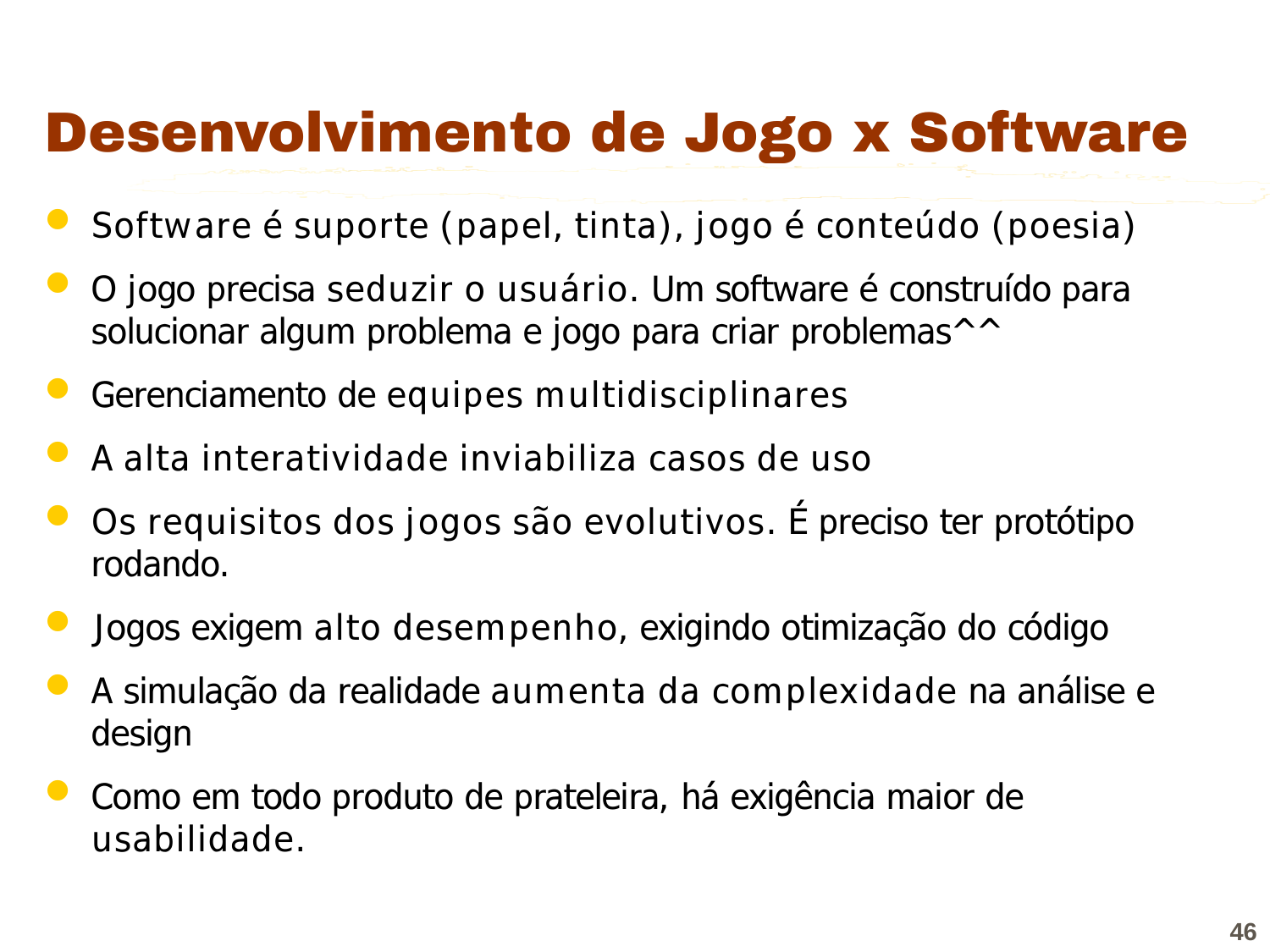

# Desenvolvimento de Jogo x Software
Software é suporte (papel, tinta), jogo é conteúdo (poesia)
O jogo precisa seduzir o usuário. Um software é construído para solucionar algum problema e jogo para criar problemas^^
Gerenciamento de equipes multidisciplinares
A alta interatividade inviabiliza casos de uso
Os requisitos dos jogos são evolutivos. É preciso ter protótipo rodando.
Jogos exigem alto desempenho, exigindo otimização do código
A simulação da realidade aumenta da complexidade na análise e design
Como em todo produto de prateleira, há exigência maior de usabilidade.
46